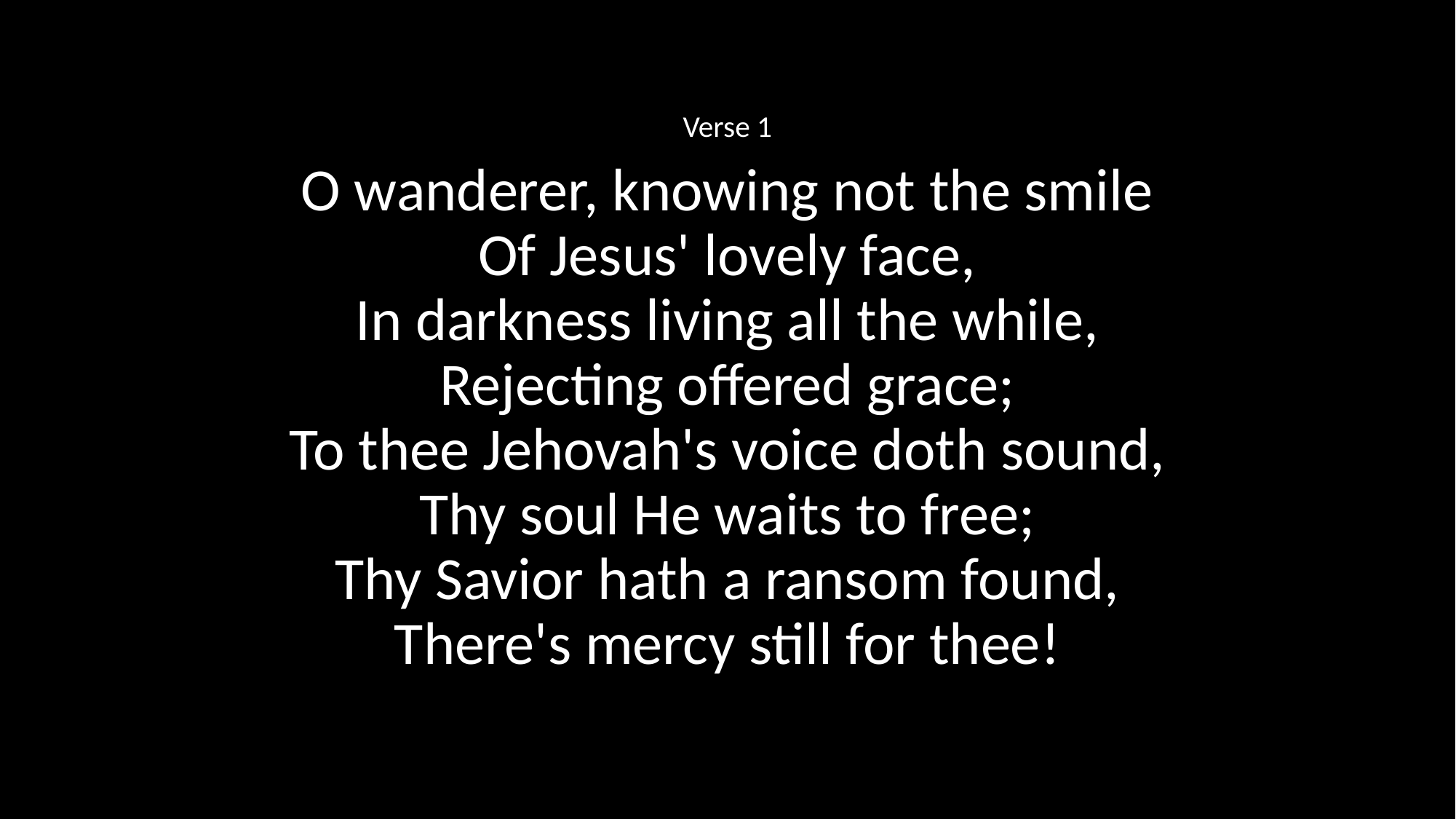

Verse 1
O wanderer, knowing not the smile
Of Jesus' lovely face,
In darkness living all the while,
Rejecting offered grace;
To thee Jehovah's voice doth sound,
Thy soul He waits to free;
Thy Savior hath a ransom found,
There's mercy still for thee!